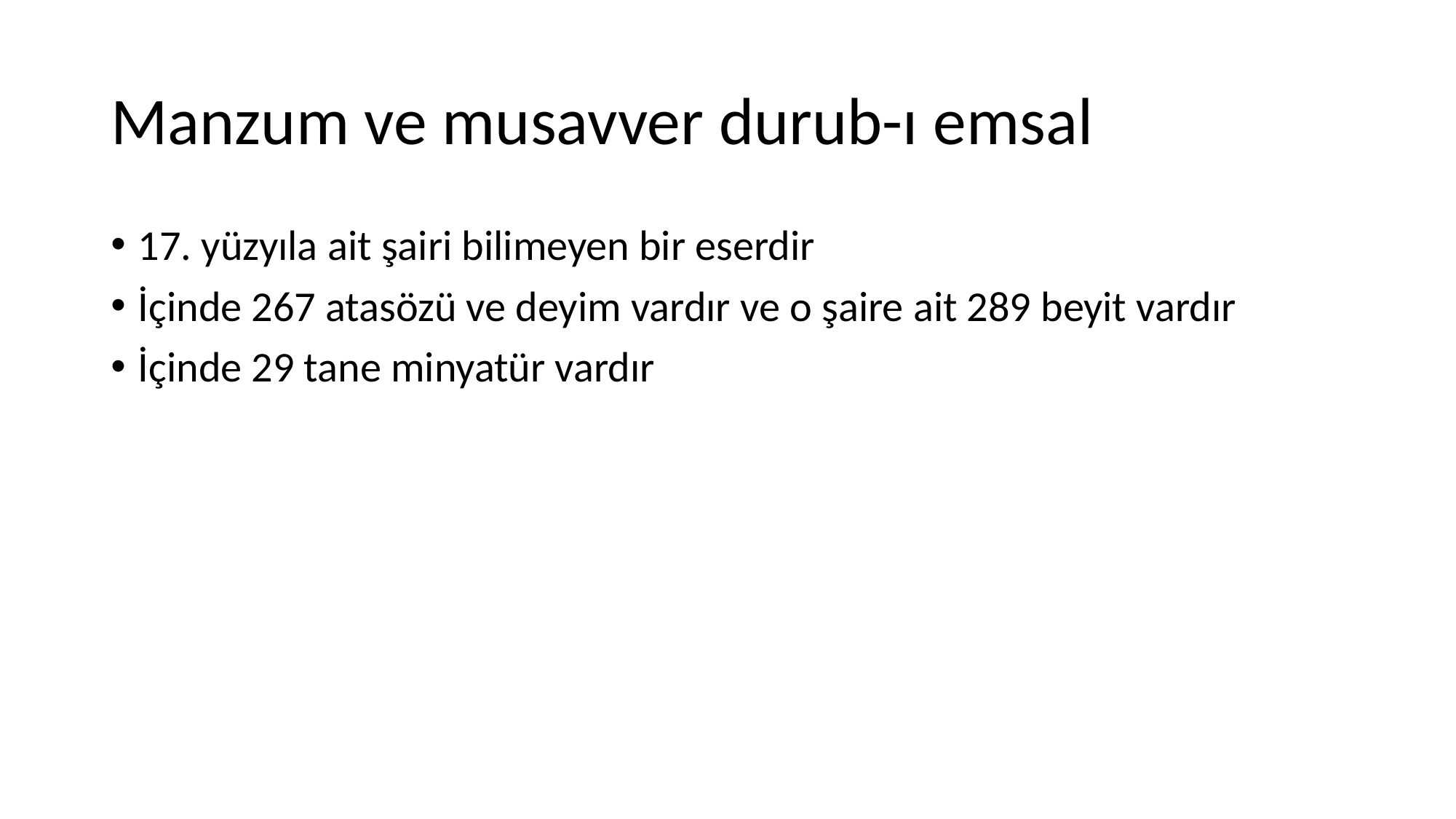

# Manzum ve musavver durub-ı emsal
17. yüzyıla ait şairi bilimeyen bir eserdir
İçinde 267 atasözü ve deyim vardır ve o şaire ait 289 beyit vardır
İçinde 29 tane minyatür vardır